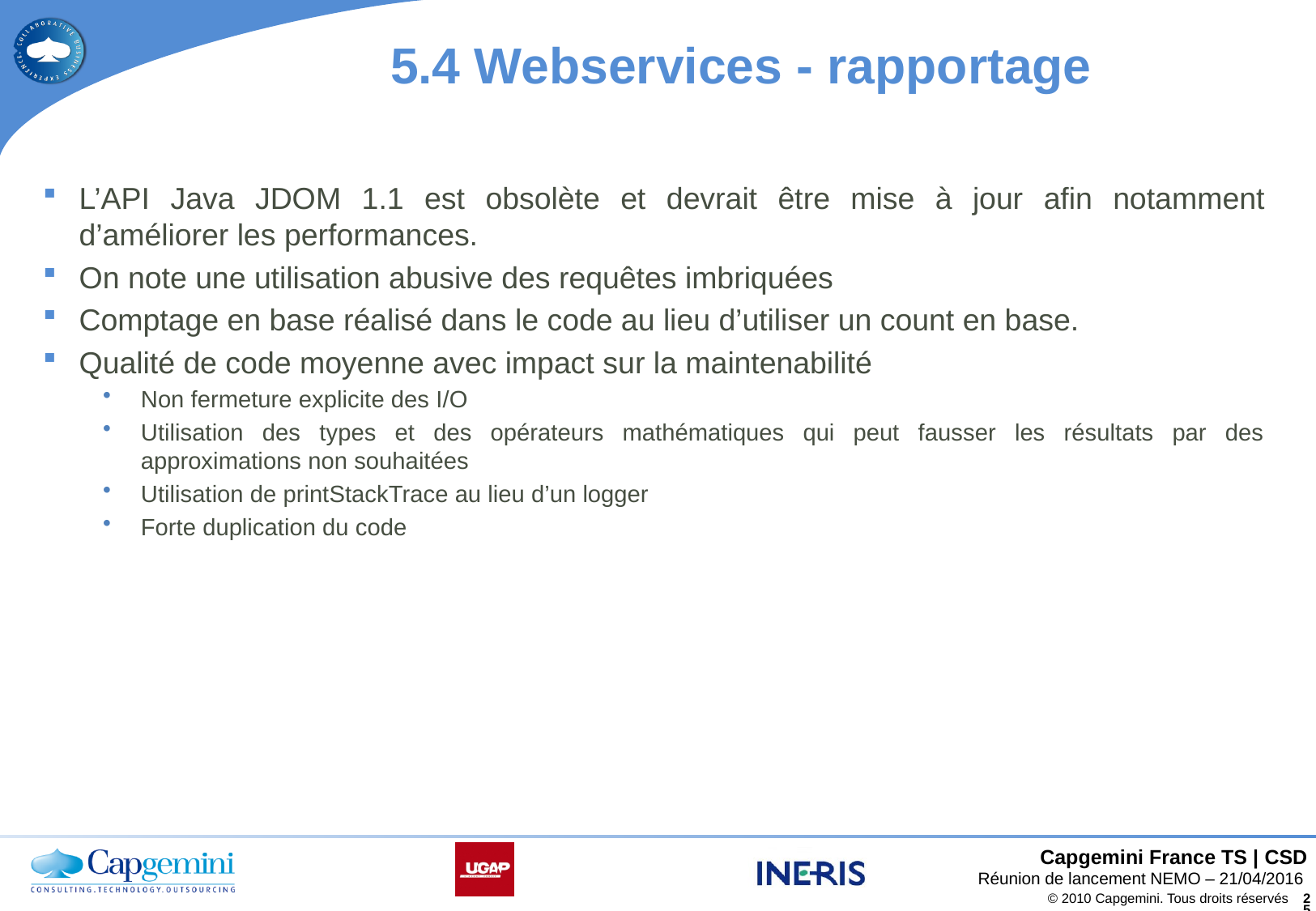

# 5.4 Webservices - rapportage
L’API Java JDOM 1.1 est obsolète et devrait être mise à jour afin notamment d’améliorer les performances.
On note une utilisation abusive des requêtes imbriquées
Comptage en base réalisé dans le code au lieu d’utiliser un count en base.
Qualité de code moyenne avec impact sur la maintenabilité
Non fermeture explicite des I/O
Utilisation des types et des opérateurs mathématiques qui peut fausser les résultats par des approximations non souhaitées
Utilisation de printStackTrace au lieu d’un logger
Forte duplication du code

Réunion de lancement NEMO – 21/04/2016
© 2010 Capgemini. Tous droits réservés
25